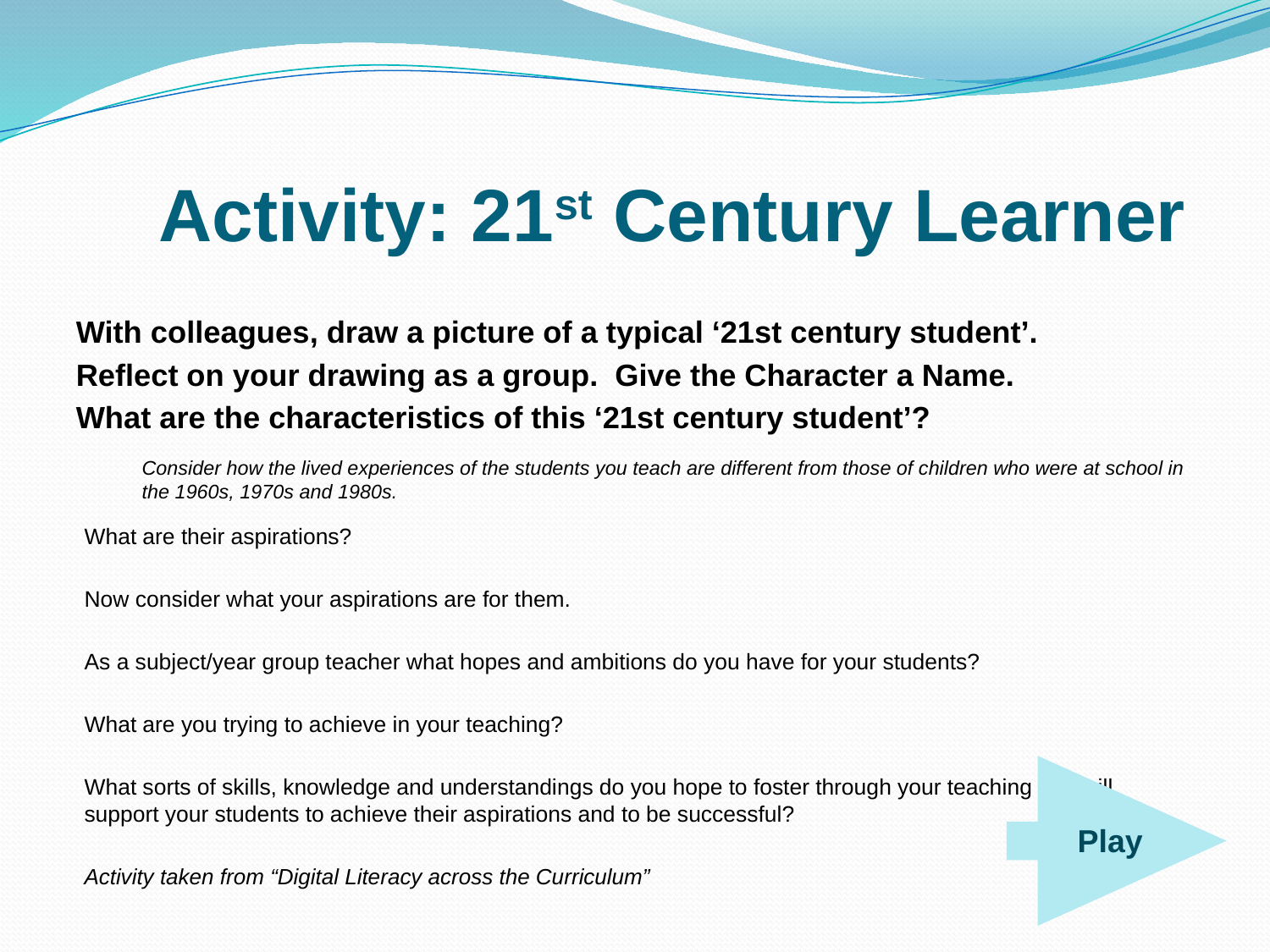

# Activity: 21st Century Learner
With colleagues, draw a picture of a typical ‘21st century student’.
Reflect on your drawing as a group.  Give the Character a Name.
What are the characteristics of this ‘21st century student’?

Consider how the lived experiences of the students you teach are different from those of children who were at school in the 1960s, 1970s and 1980s.

What are their aspirations?

Now consider what your aspirations are for them.

As a subject/year group teacher what hopes and ambitions do you have for your students?

What are you trying to achieve in your teaching?

What sorts of skills, knowledge and understandings do you hope to foster through your teaching that will support your students to achieve their aspirations and to be successful?

Activity taken from “Digital Literacy across the Curriculum”

Play